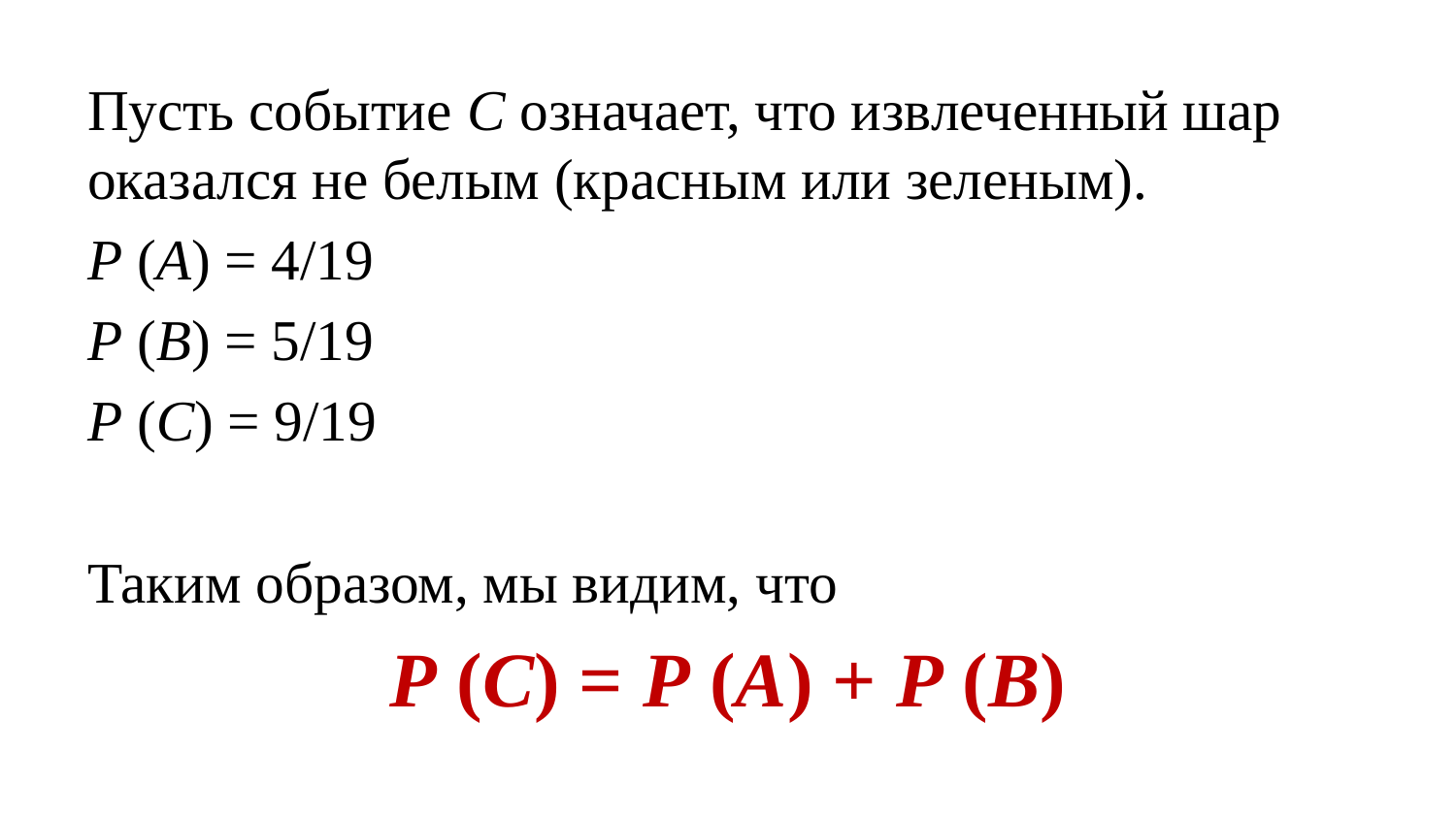

Пусть событие С означает, что извлеченный шар оказался не белым (красным или зеленым).
Р (А) = 4/19
Р (В) = 5/19
Р (С) = 9/19

Таким образом, мы видим, что
Р (С) = Р (А) + Р (В)